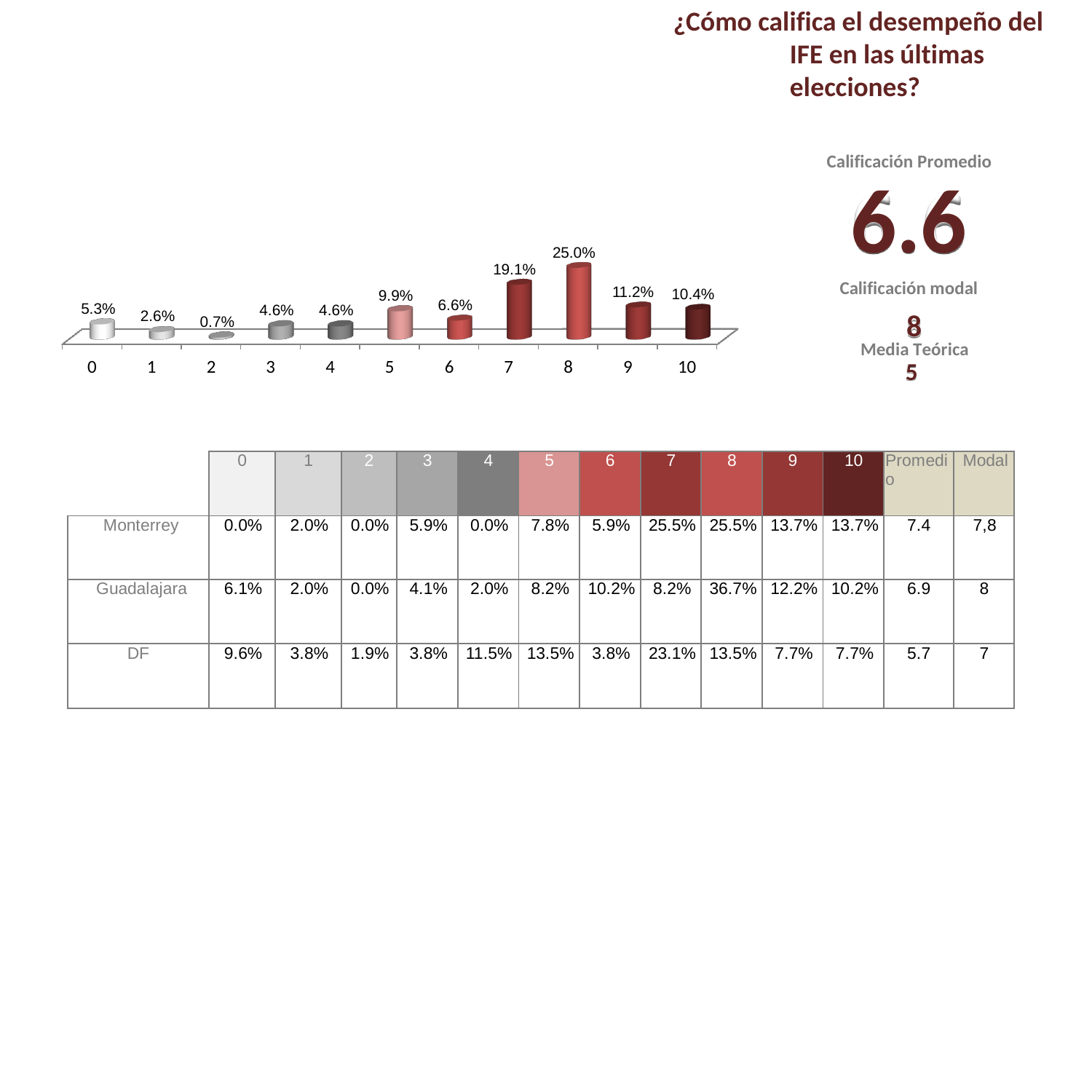

¿Cómo califica el desempeño del IFE en las últimas elecciones?

Calificación Promedio
6.6
Calificación modal

8
Media Teórica
5

25.0%
19.1%
11.2%
10.4%
9.9%
6.6%
5.3%

4.6%
4.6%
2.6%
0.7%

0
1
2
3
4
5
6
7
8
9
10
|  | 0 | 1 | 2 | 3 | 4 | 5 | 6 | 7 | 8 | 9 | 10 | Promedio | Modal |
| --- | --- | --- | --- | --- | --- | --- | --- | --- | --- | --- | --- | --- | --- |
| Monterrey | 0.0% | 2.0% | 0.0% | 5.9% | 0.0% | 7.8% | 5.9% | 25.5% | 25.5% | 13.7% | 13.7% | 7.4 | 7,8 |
| Guadalajara | 6.1% | 2.0% | 0.0% | 4.1% | 2.0% | 8.2% | 10.2% | 8.2% | 36.7% | 12.2% | 10.2% | 6.9 | 8 |
| DF | 9.6% | 3.8% | 1.9% | 3.8% | 11.5% | 13.5% | 3.8% | 23.1% | 13.5% | 7.7% | 7.7% | 5.7 | 7 |